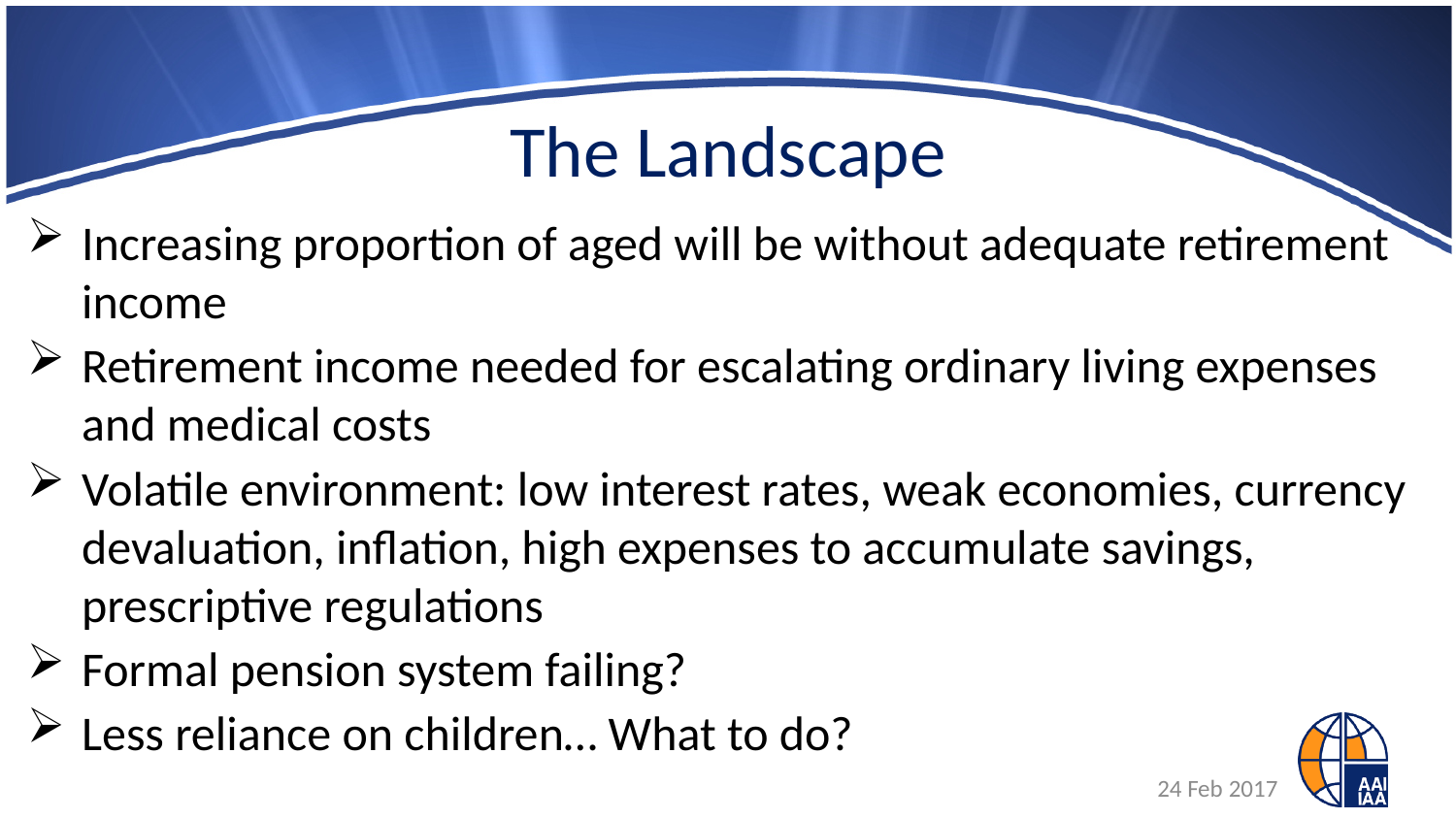

# The Landscape
Increasing proportion of aged will be without adequate retirement income
Retirement income needed for escalating ordinary living expenses and medical costs
Volatile environment: low interest rates, weak economies, currency devaluation, inflation, high expenses to accumulate savings, prescriptive regulations
Formal pension system failing?
Less reliance on children… What to do?
24 Feb 2017